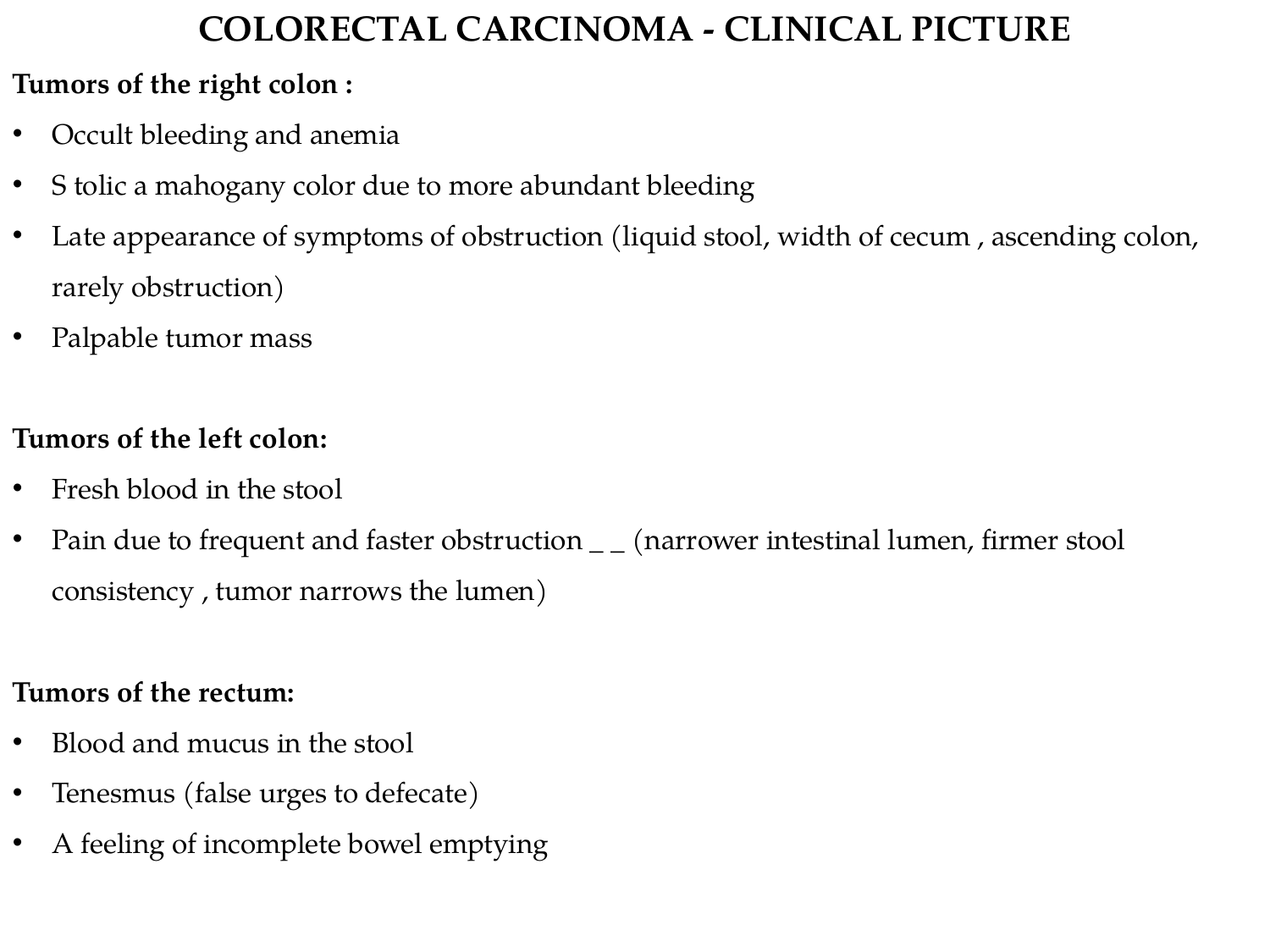

COLORECTAL CARCINOMA - CLINICAL PICTURE
Tumors of the right colon :
Occult bleeding and anemia
S tolic a mahogany color due to more abundant bleeding
Late appearance of symptoms of obstruction (liquid stool, width of cecum , ascending colon, rarely obstruction)
Palpable tumor mass

Tumors of the left colon:
Fresh blood in the stool
Pain due to frequent and faster obstruction _ _ (narrower intestinal lumen, firmer stool consistency , tumor narrows the lumen)

Tumors of the rectum:
Blood and mucus in the stool
Tenesmus (false urges to defecate)
A feeling of incomplete bowel emptying